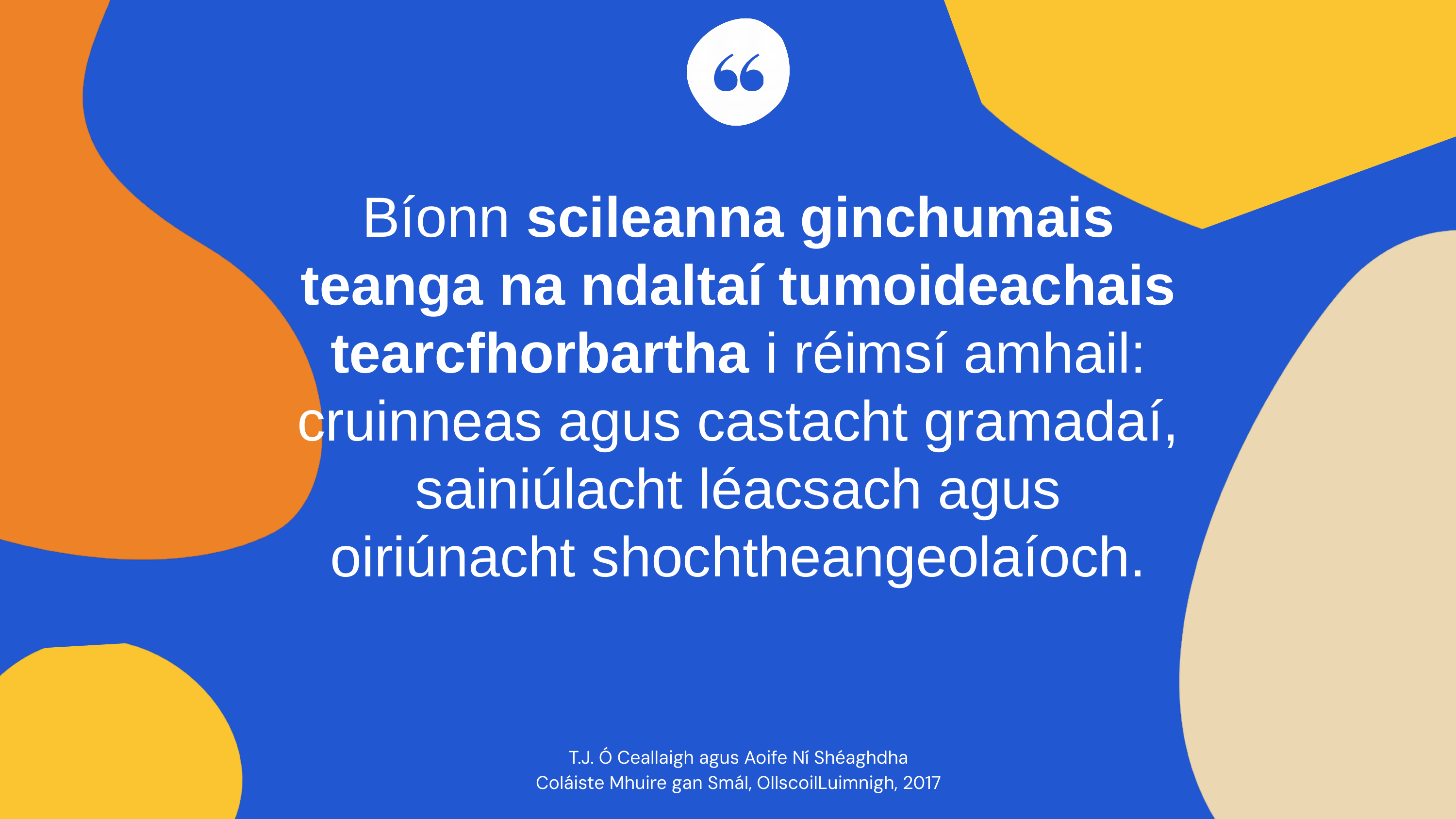

Bíonn scileanna ginchumais teanga na ndaltaí tumoideachais tearcfhorbartha i réimsí amhail:
cruinneas agus castacht gramadaí, sainiúlacht léacsach agus oiriúnacht shochtheangeolaíoch.

T.J. Ó Ceallaigh agus Aoife Ní Shéaghdha
Coláiste Mhuire gan Smál, OllscoilLuimnigh, 2017